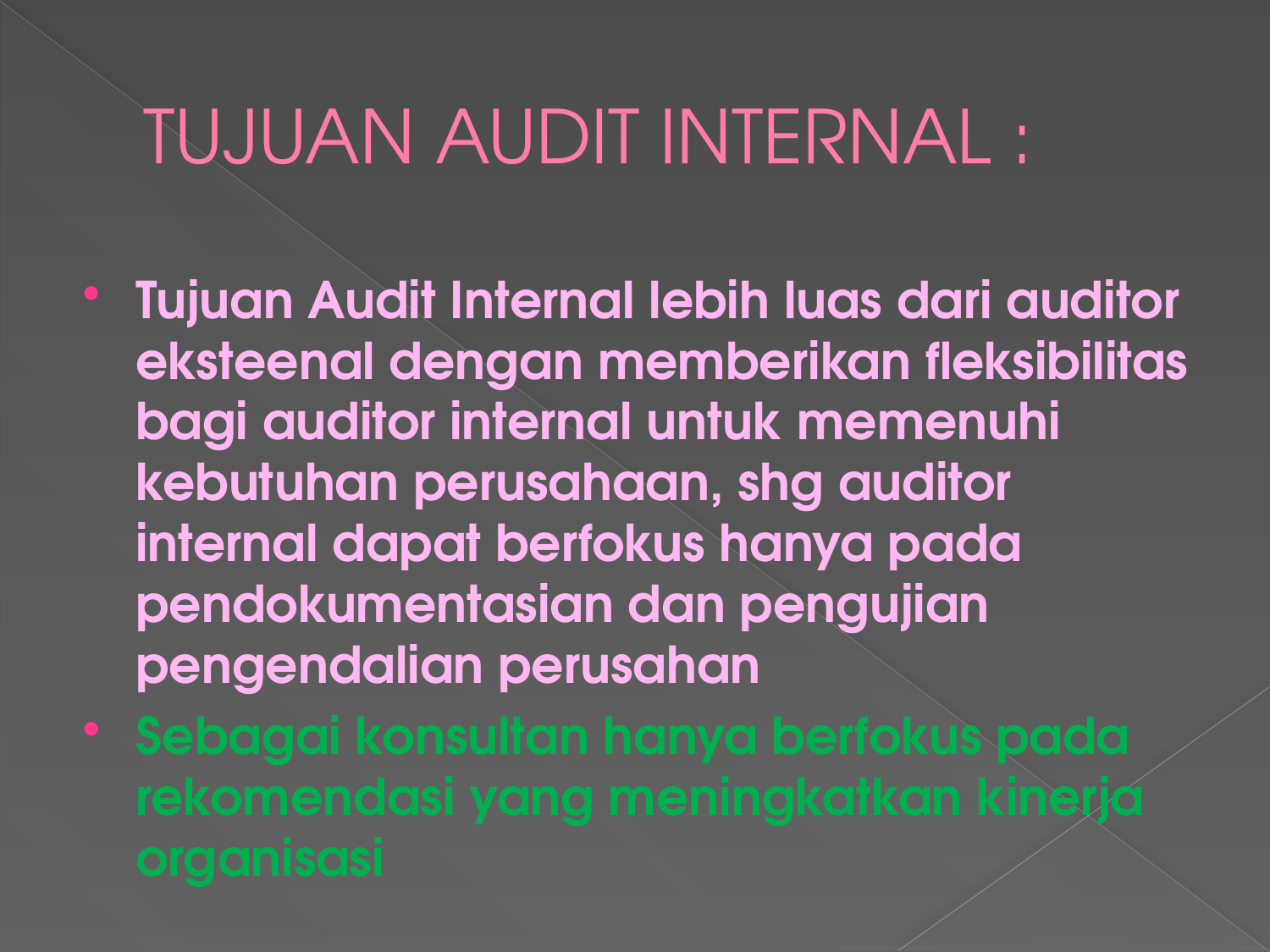

# TUJUAN AUDIT INTERNAL :
Tujuan Audit Internal lebih luas dari auditor eksteenal dengan memberikan fleksibilitas bagi auditor internal untuk memenuhi kebutuhan perusahaan, shg auditor internal dapat berfokus hanya pada pendokumentasian dan pengujian pengendalian perusahan
Sebagai konsultan hanya berfokus pada rekomendasi yang meningkatkan kinerja organisasi